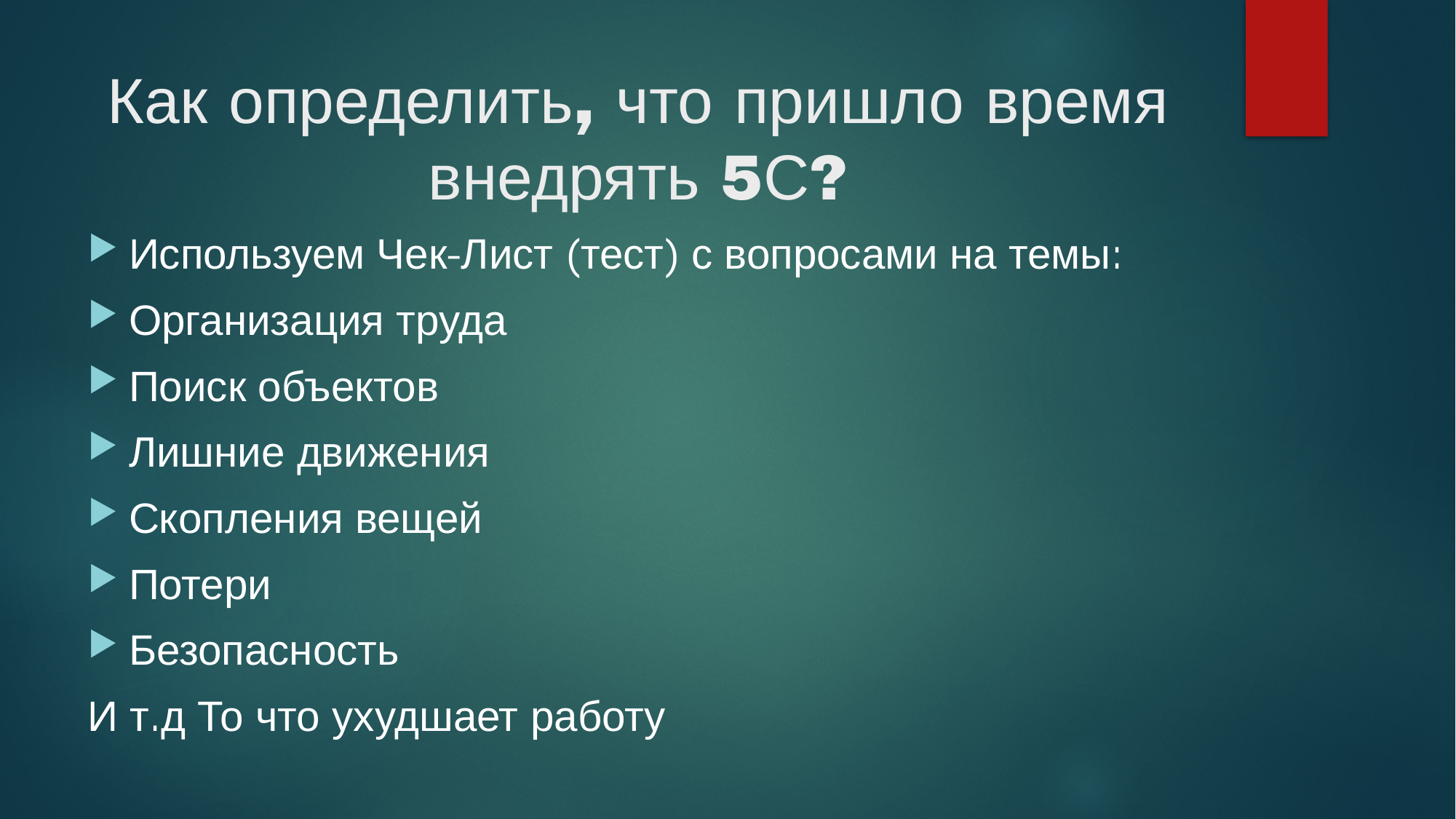

# Как определить, что пришло время внедрять 5С?
Используем Чек-Лист (тест) с вопросами на темы:
Организация труда
Поиск объектов
Лишние движения
Скопления вещей
Потери
Безопасность
И т.д То что ухудшает работу